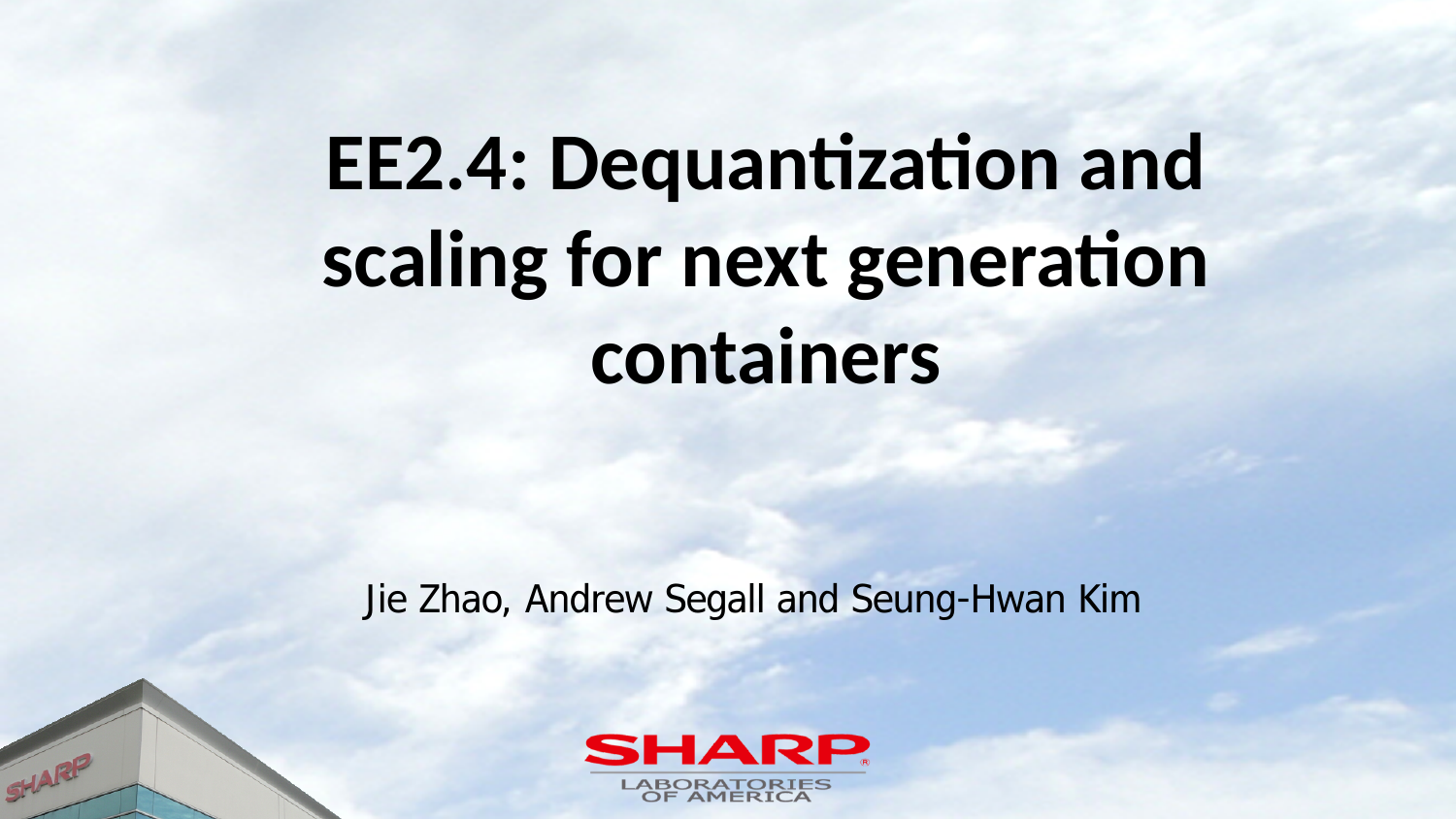

# EE2.4: Dequantization and scaling for next generation containers
Jie Zhao, Andrew Segall and Seung-Hwan Kim